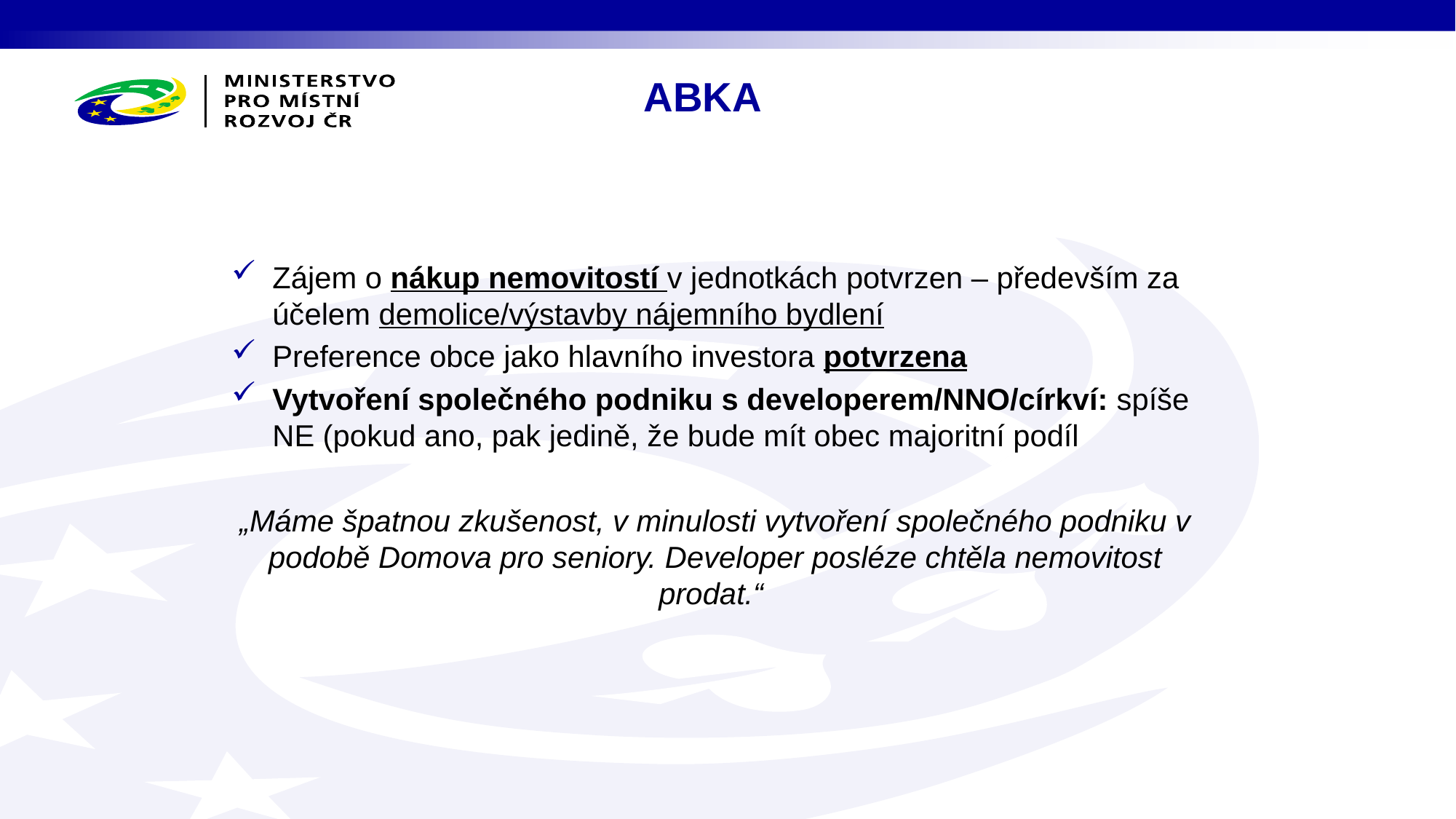

ABKA

Zájem o nákup nemovitostí v jednotkách potvrzen – především za účelem demolice/výstavby nájemního bydlení
Preference obce jako hlavního investora potvrzena
Vytvoření společného podniku s developerem/NNO/církví: spíše NE (pokud ano, pak jedině, že bude mít obec majoritní podíl

„Máme špatnou zkušenost, v minulosti vytvoření společného podniku v podobě Domova pro seniory. Developer posléze chtěla nemovitost prodat.“